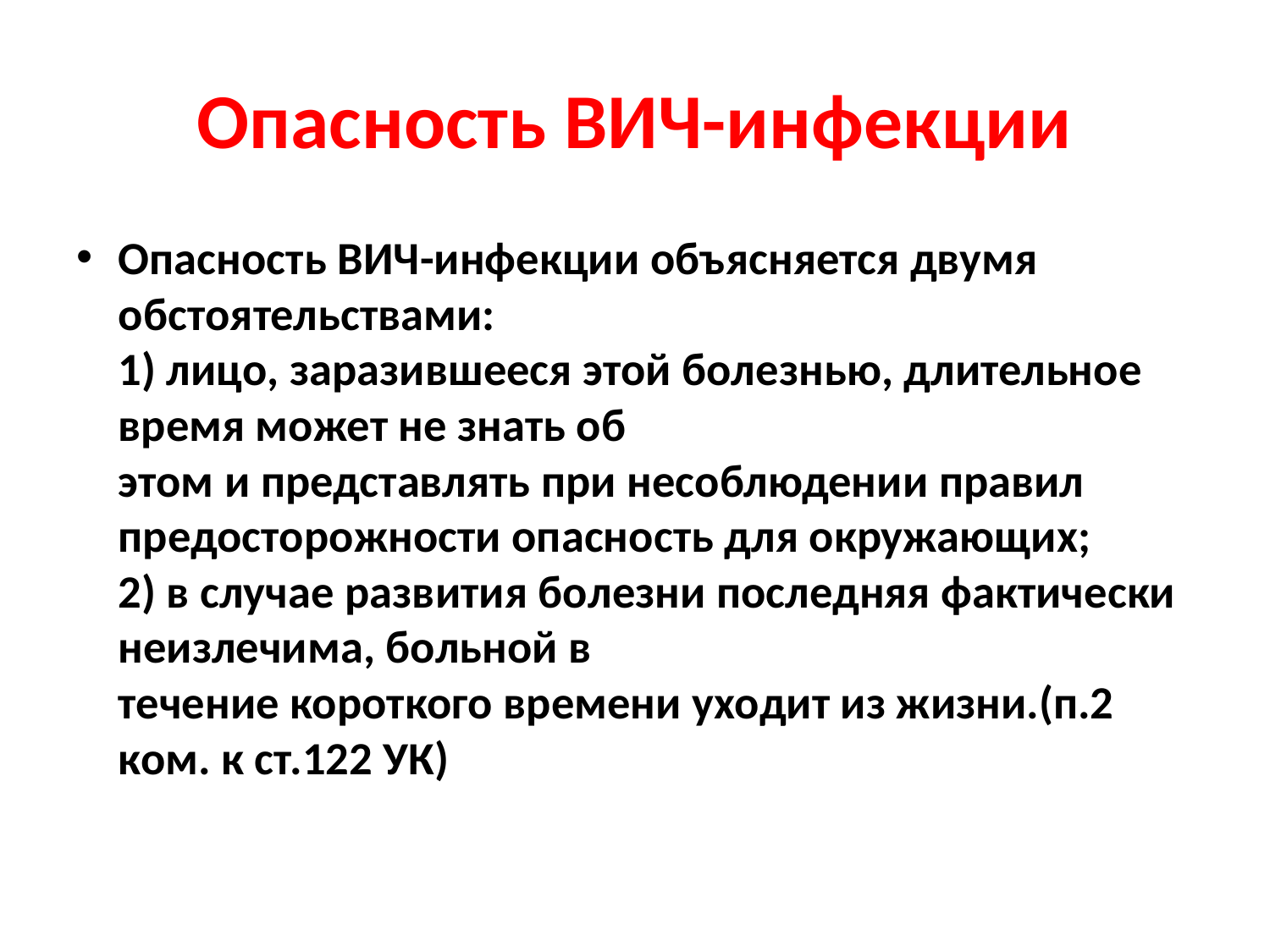

# Опасность ВИЧ-инфекции
Опасность ВИЧ-инфекции объясняется двумя обстоятельствами:
1) лицо, заразившееся этой болезнью, длительное время может не знать об
этом и представлять при несоблюдении правил предосторожности опасность для окружающих;
2) в случае развития болезни последняя фактически неизлечима, больной в
течение короткого времени уходит из жизни.(п.2 ком. к ст.122 УК)